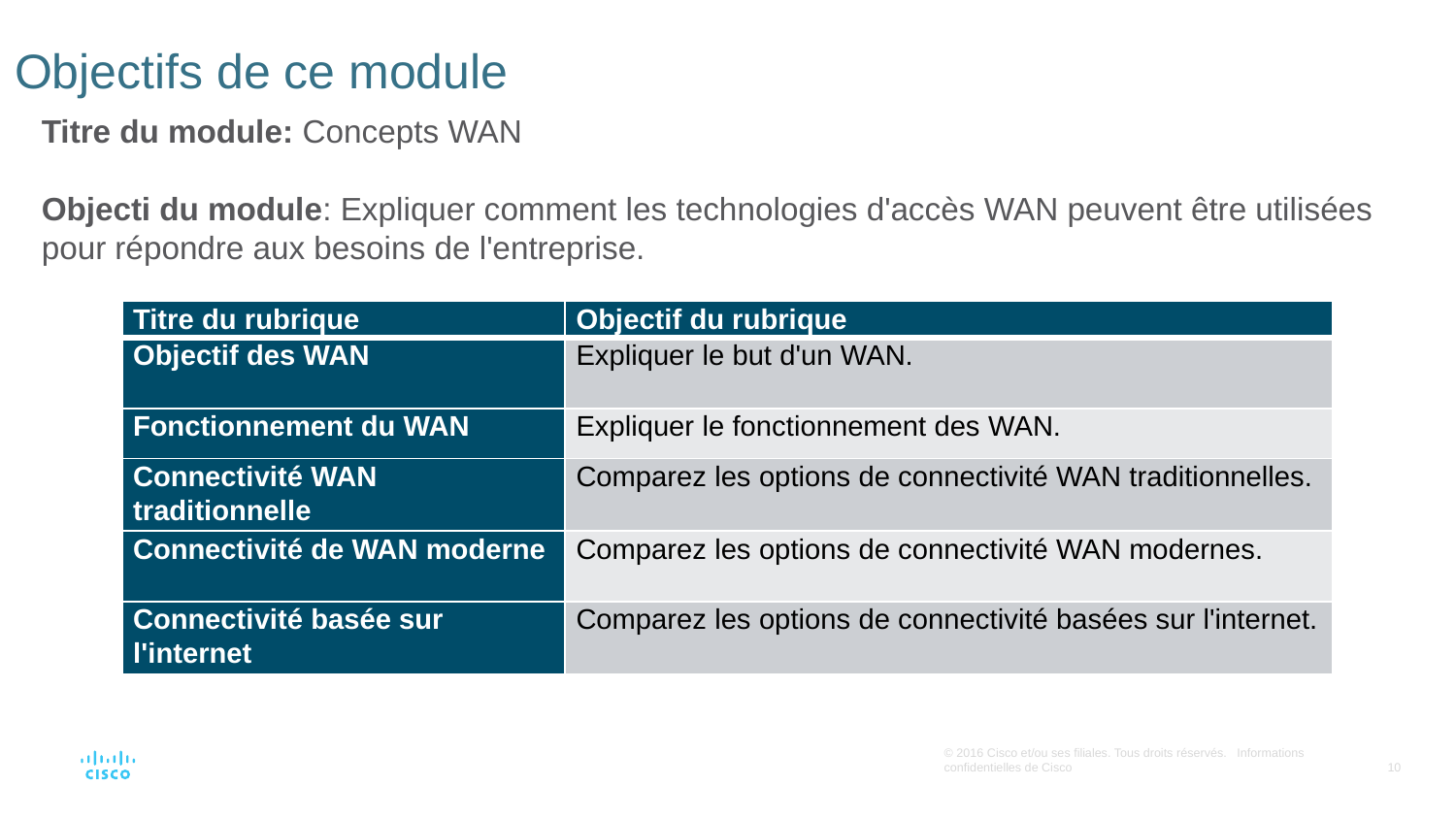

# Objectifs de ce module
Titre du module: Concepts WAN

Objecti du module: Expliquer comment les technologies d'accès WAN peuvent être utilisées pour répondre aux besoins de l'entreprise.
| Titre du rubrique | Objectif du rubrique |
| --- | --- |
| Objectif des WAN | Expliquer le but d'un WAN. |
| Fonctionnement du WAN | Expliquer le fonctionnement des WAN. |
| Connectivité WAN traditionnelle | Comparez les options de connectivité WAN traditionnelles. |
| Connectivité de WAN moderne | Comparez les options de connectivité WAN modernes. |
| Connectivité basée sur l'internet | Comparez les options de connectivité basées sur l'internet. |